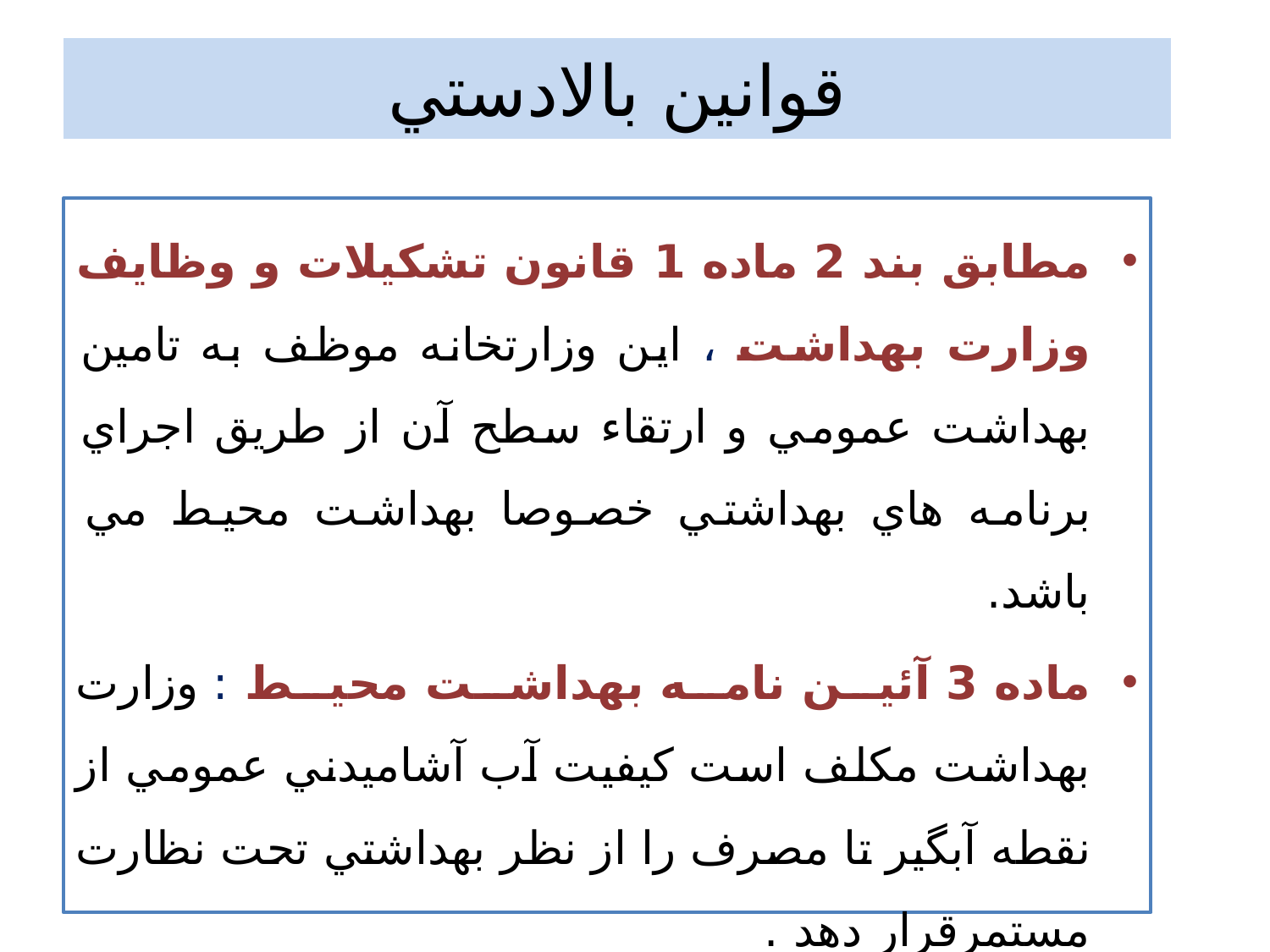

# قوانين بالادستي
مطابق بند 2 ماده 1 قانون تشكيلات و وظايف وزارت بهداشت ، اين وزارتخانه موظف به تامين بهداشت عمومي و ارتقاء سطح آن از طريق اجراي برنامه هاي بهداشتي خصوصا بهداشت محيط مي باشد.
ماده 3 آئين نامه بهداشت محيط : وزارت بهداشت مكلف است كيفيت آب آشاميدني عمومي از نقطه آبگير تا مصرف را از نظر بهداشتي تحت نظارت مستمرقرار دهد .
تبصره 3 ماده3 آئين نامه بهداشت محيط وزارت بهداشت مكلف به تجهيز آزمايشگاه هاي آّب در مراكز بهداشت شهرستان ها واستان ها مي باشد.